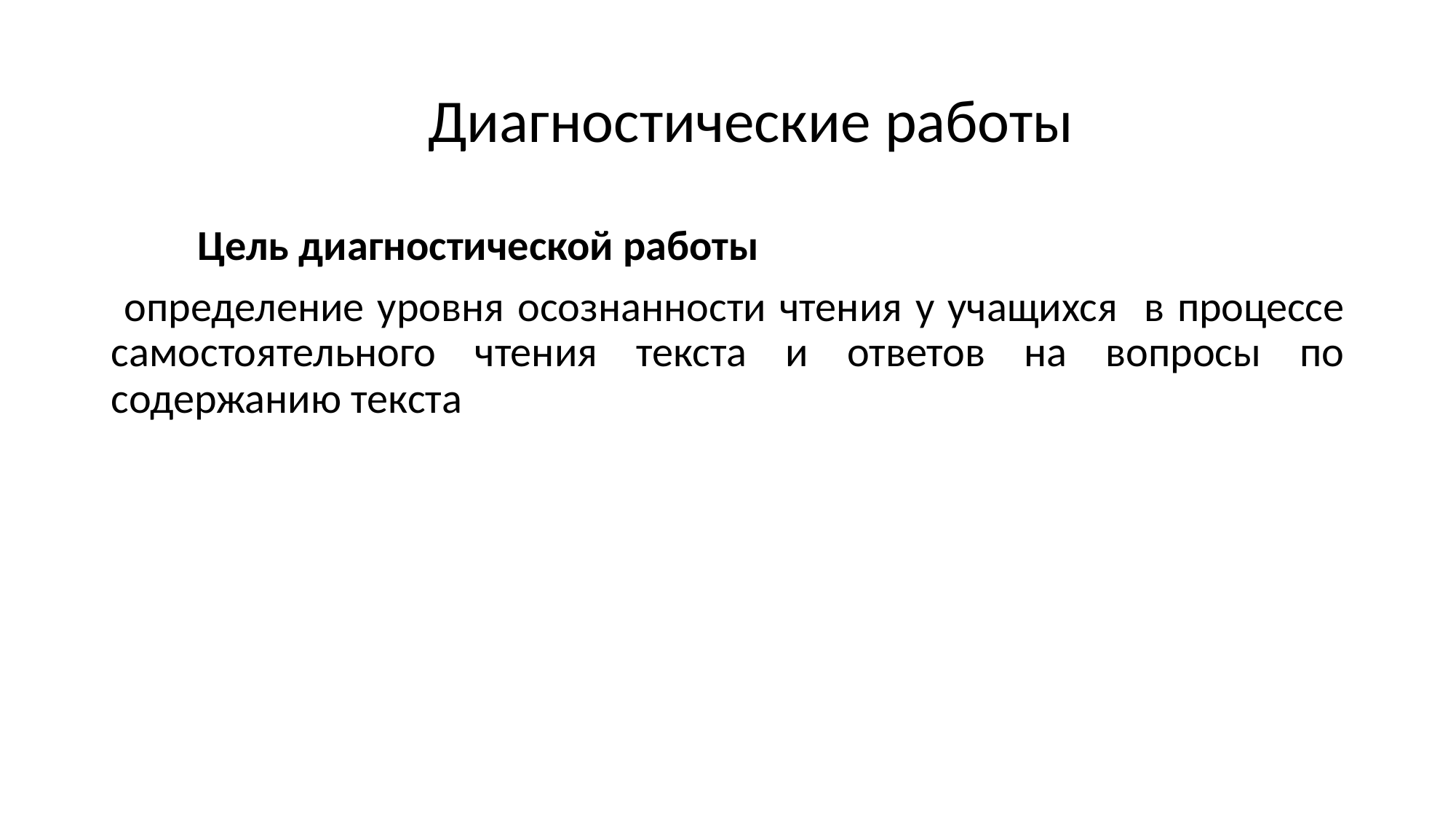

# Диагностические работы
         Цель диагностической работы
 определение уровня осознанности чтения у учащихся  в процессе самостоятельного чтения текста и ответов на вопросы по содержанию текста